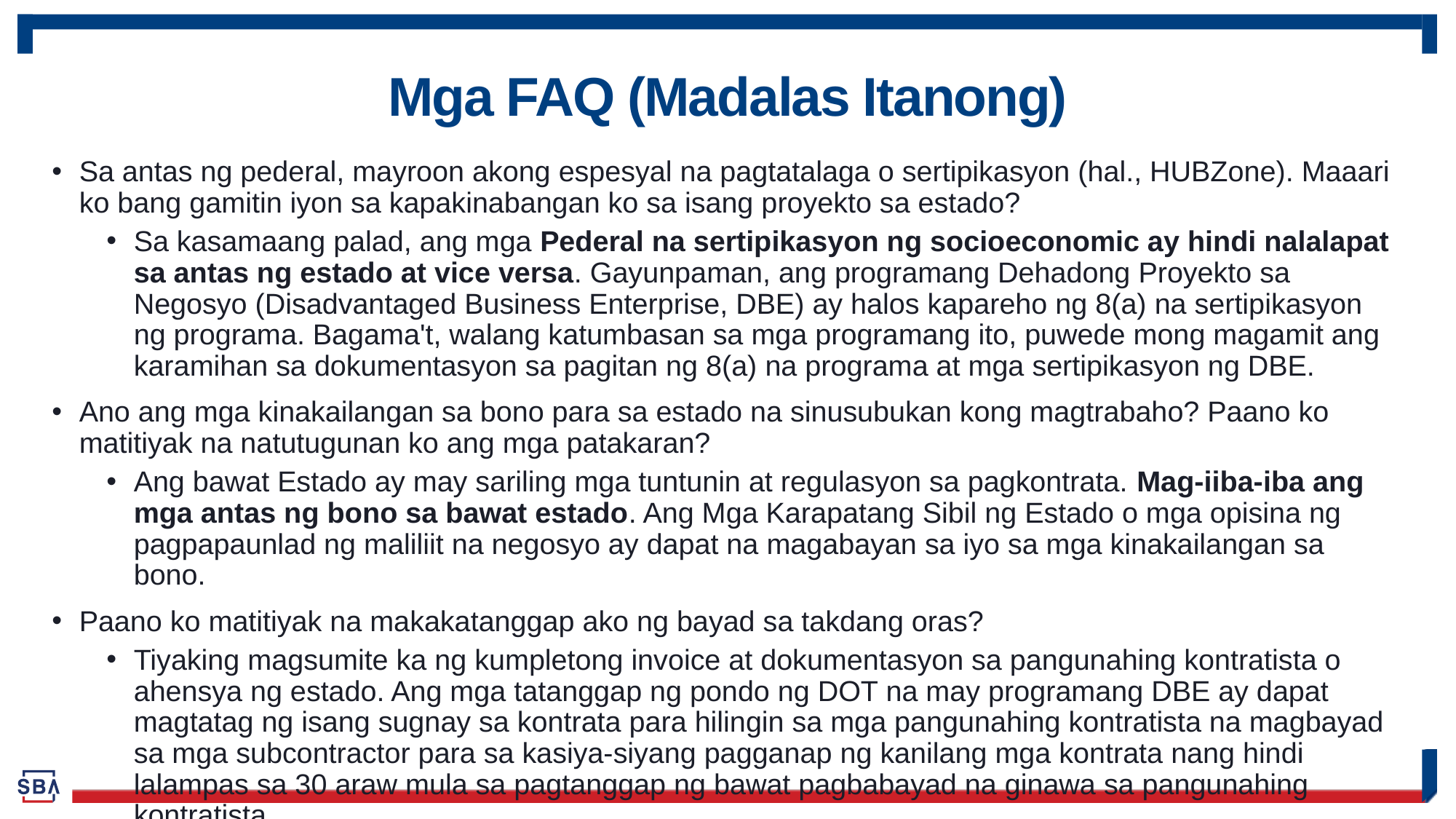

# Mga FAQ (Madalas Itanong)
Sa antas ng pederal, mayroon akong espesyal na pagtatalaga o sertipikasyon (hal., HUBZone). Maaari ko bang gamitin iyon sa kapakinabangan ko sa isang proyekto sa estado?
Sa kasamaang palad, ang mga Pederal na sertipikasyon ng socioeconomic ay hindi nalalapat sa antas ng estado at vice versa. Gayunpaman, ang programang Dehadong Proyekto sa Negosyo (Disadvantaged Business Enterprise, DBE) ay halos kapareho ng 8(a) na sertipikasyon ng programa. Bagama't, walang katumbasan sa mga programang ito, puwede mong magamit ang karamihan sa dokumentasyon sa pagitan ng 8(a) na programa at mga sertipikasyon ng DBE.
Ano ang mga kinakailangan sa bono para sa estado na sinusubukan kong magtrabaho? Paano ko matitiyak na natutugunan ko ang mga patakaran?
Ang bawat Estado ay may sariling mga tuntunin at regulasyon sa pagkontrata. Mag-iiba-iba ang mga antas ng bono sa bawat estado. Ang Mga Karapatang Sibil ng Estado o mga opisina ng pagpapaunlad ng maliliit na negosyo ay dapat na magabayan sa iyo sa mga kinakailangan sa bono.
Paano ko matitiyak na makakatanggap ako ng bayad sa takdang oras?
Tiyaking magsumite ka ng kumpletong invoice at dokumentasyon sa pangunahing kontratista o ahensya ng estado. Ang mga tatanggap ng pondo ng DOT na may programang DBE ay dapat magtatag ng isang sugnay sa kontrata para hilingin sa mga pangunahing kontratista na magbayad sa mga subcontractor para sa kasiya-siyang pagganap ng kanilang mga kontrata nang hindi lalampas sa 30 araw mula sa pagtanggap ng bawat pagbabayad na ginawa sa pangunahing kontratista.